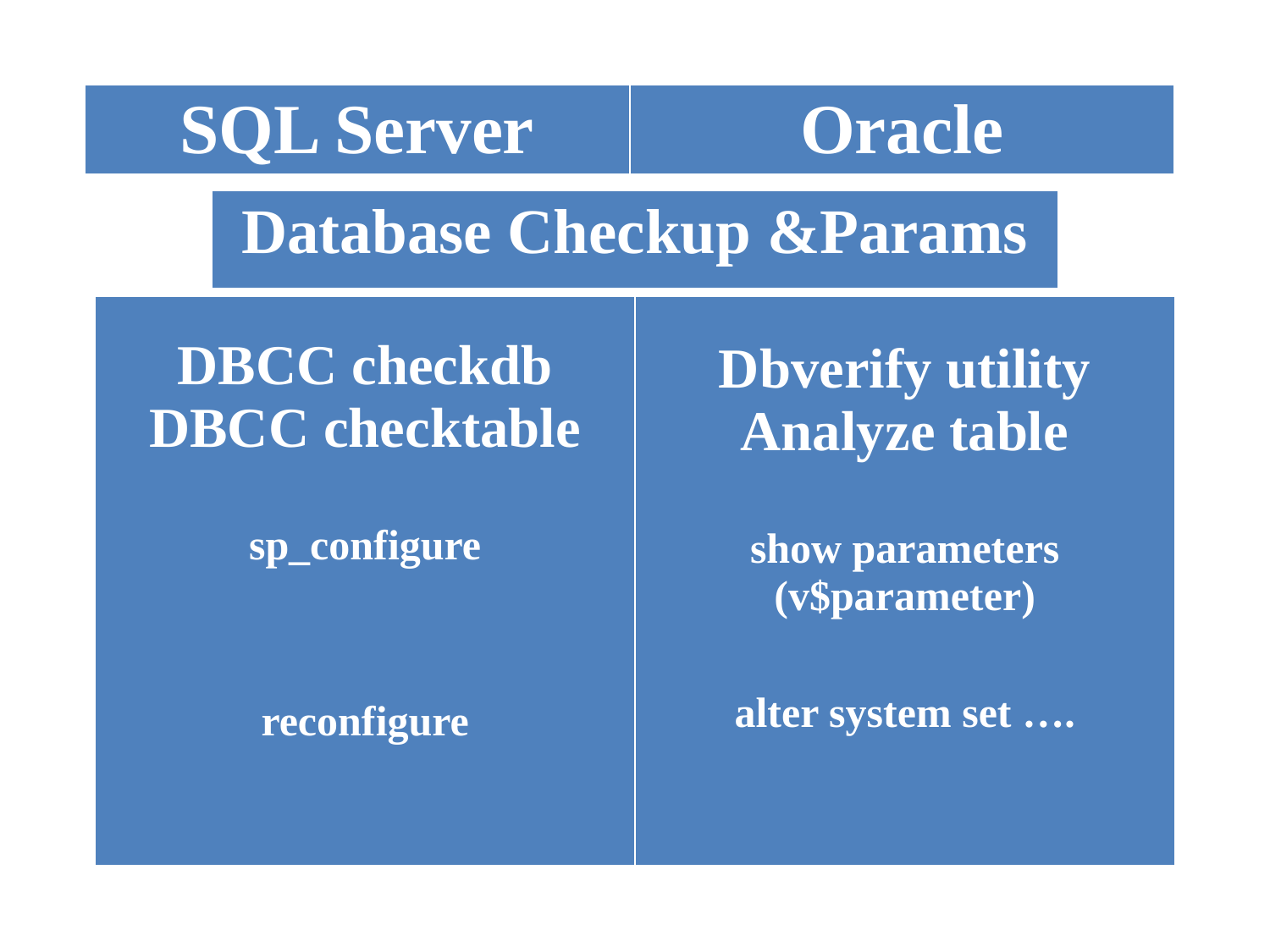

| SQL Server | Oracle |
| --- | --- |
| Database Checkup &Params |
| --- |
| DBCC checkdb DBCC checktable sp\_configure reconfigure | Dbverify utility Analyze table show parameters (v$parameter) alter system set …. |
| --- | --- |